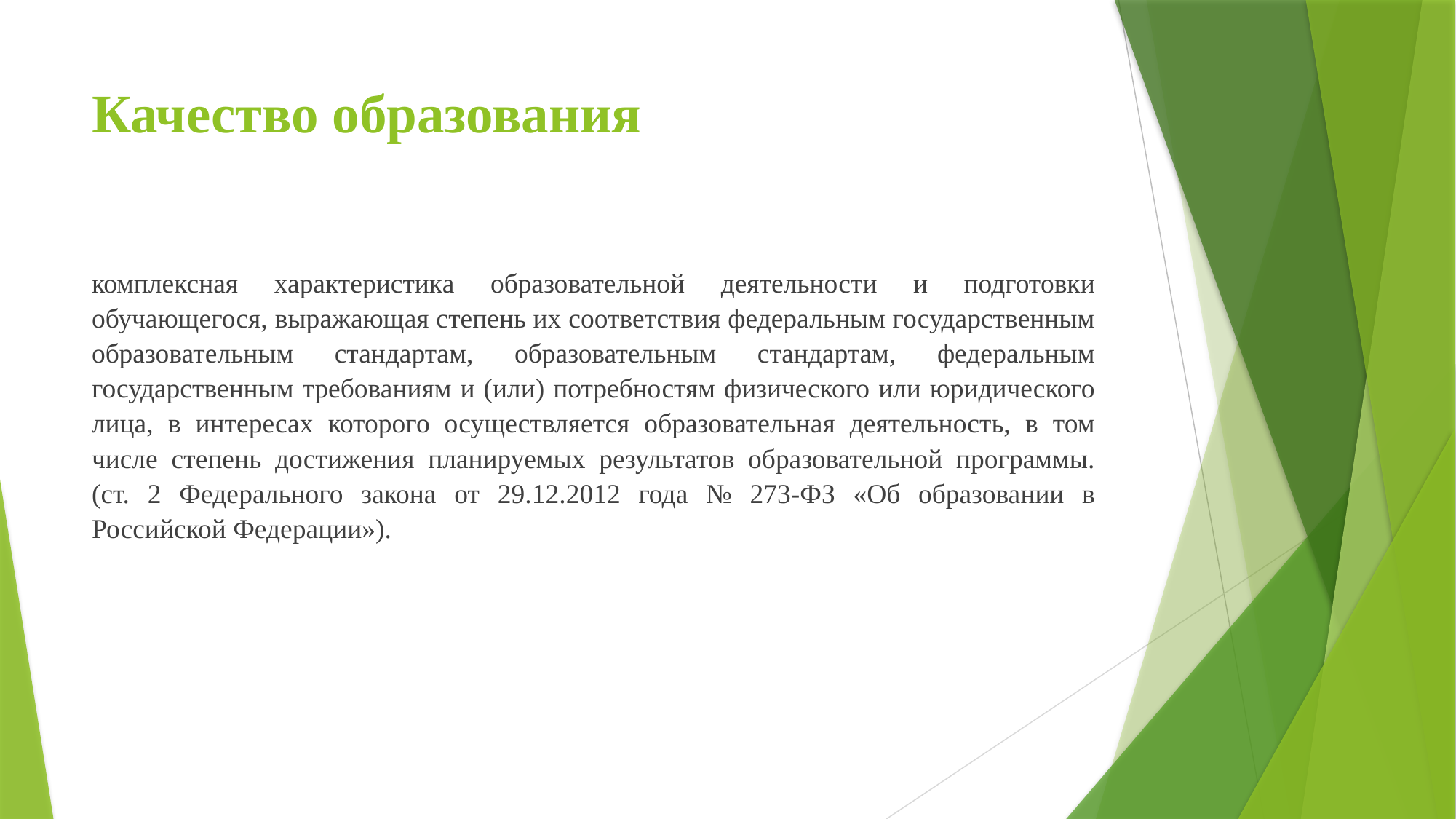

# Качество образования
комплексная характеристика образовательной деятельности и подготовки обучающегося, выражающая степень их соответствия федеральным государственным образовательным стандартам, образовательным стандартам, федеральным государственным требованиям и (или) потребностям физического или юридического лица, в интересах которого осуществляется образовательная деятельность, в том числе степень достижения планируемых результатов образовательной программы. (ст. 2 Федерального закона от 29.12.2012 года № 273-ФЗ «Об образовании в Российской Федерации»).